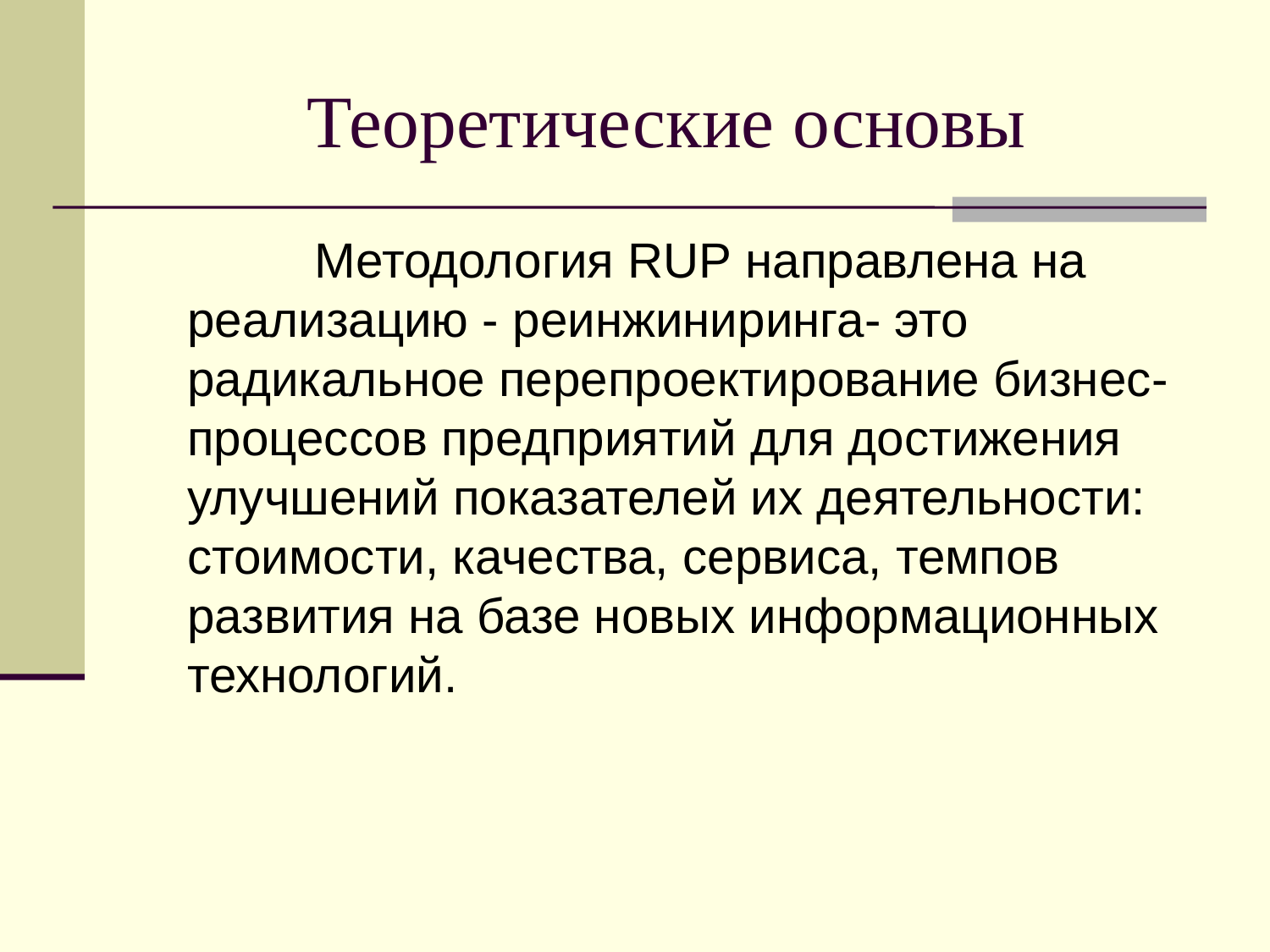

# Теоретические основы
   		Методология RUP направлена на реализацию - реинжиниринга- это радикальное перепроектирование бизнес-процессов предприятий для достижения улучшений показателей их деятельности: стоимости, качества, сервиса, темпов развития на базе новых информационных технологий.